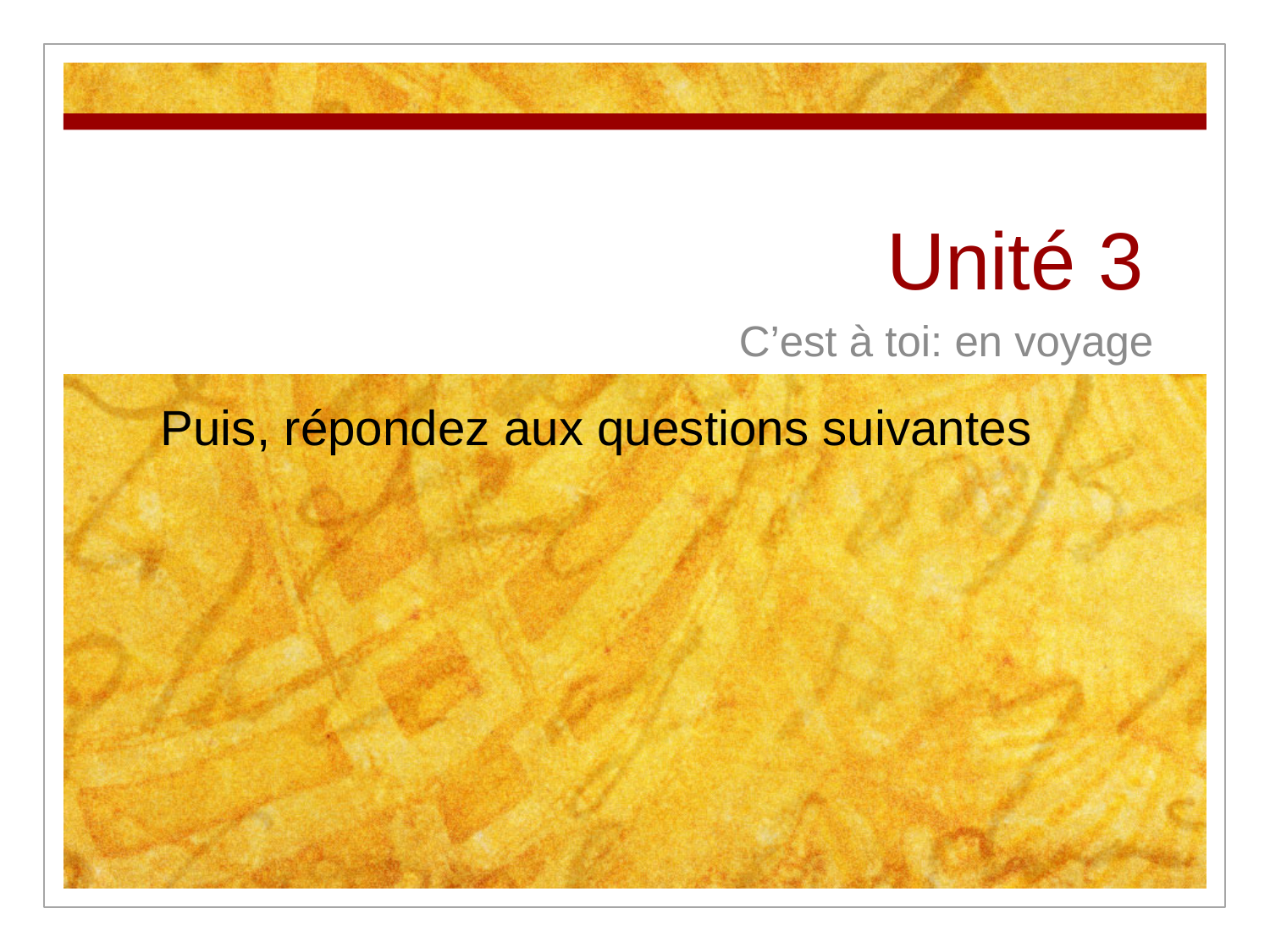

# Unité 3
C’est à toi: en voyage

Puis, répondez aux questions suivantes